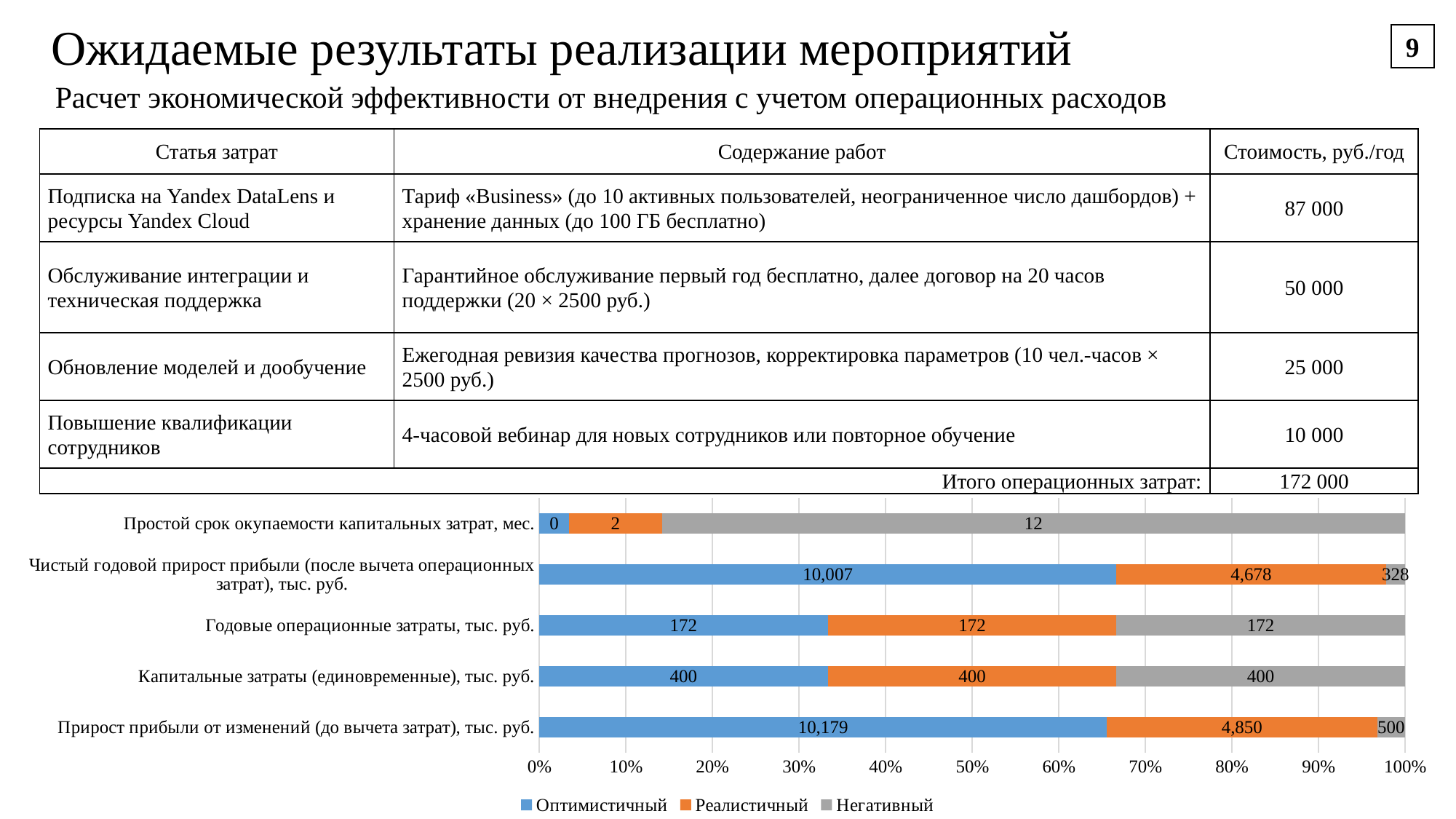

Ожидаемые результаты реализации мероприятий
9
Расчет экономической эффективности от внедрения с учетом операционных расходов
| Статья затрат | Содержание работ | Стоимость, руб./год |
| --- | --- | --- |
| Подписка на Yandex DataLens и ресурсы Yandex Cloud | Тариф «Business» (до 10 активных пользователей, неограниченное число дашбордов) + хранение данных (до 100 ГБ бесплатно) | 87 000 |
| Обслуживание интеграции и техническая поддержка | Гарантийное обслуживание первый год бесплатно, далее договор на 20 часов поддержки (20 × 2500 руб.) | 50 000 |
| Обновление моделей и дообучение | Ежегодная ревизия качества прогнозов, корректировка параметров (10 чел.-часов × 2500 руб.) | 25 000 |
| Повышение квалификации сотрудников | 4-часовой вебинар для новых сотрудников или повторное обучение | 10 000 |
| Итого операционных затрат: |  | 172 000 |

### Chart

| Category | Оптимистичный | Реалистичный | Негативный |
|---|---|---|---|
| Прирост прибыли от изменений (до вычета затрат), тыс. руб. | 10179.0 | 4850.0 | 500.0 |
| Капитальные затраты (единовременные), тыс. руб. | 400.0 | 400.0 | 400.0 |
| Годовые операционные затраты, тыс. руб. | 172.0 | 172.0 | 172.0 |
| Чистый годовой прирост прибыли (после вычета операционных затрат), тыс. руб. | 10007.0 | 4678.0 | 328.0 |
| Простой срок окупаемости капитальных затрат, мес. | 0.48 | 1.5 | 12.0 |